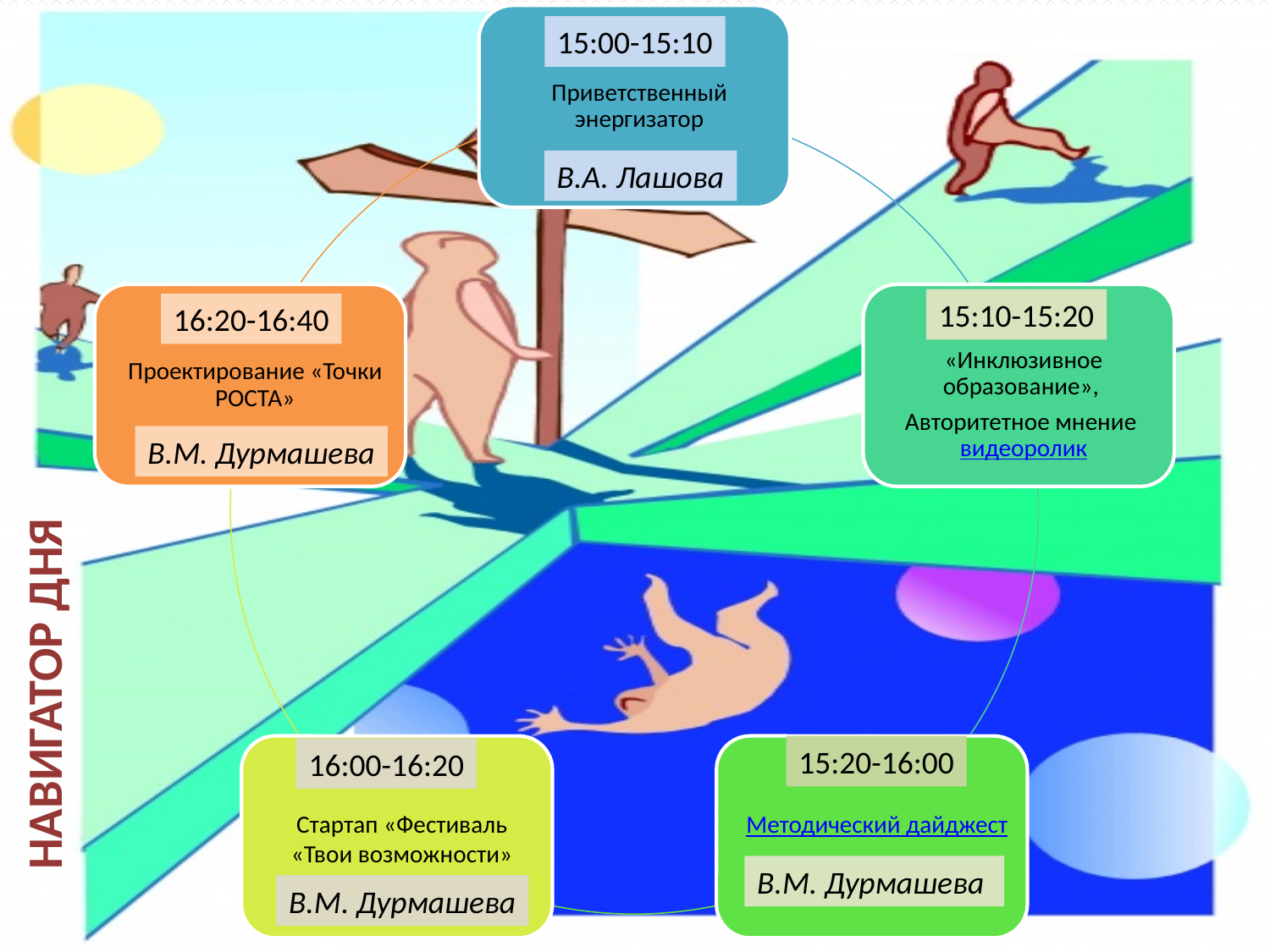

Приветственный энергизатор

«Инклюзивное образование»,
Авторитетное мнение видеоролик
Методический дайджест

Стартап «Фестиваль «Твои возможности»

Проектирование «Точки РОСТА»
15:00-15:10
# НАВИГАТОР ДНЯ
В.А. Лашова
15:10-15:20
16:20-16:40
В.М. Дурмашева
НАВИГАТОр дня
15:20-16:00
16:00-16:20
В.М. Дурмашева
В.М. Дурмашева